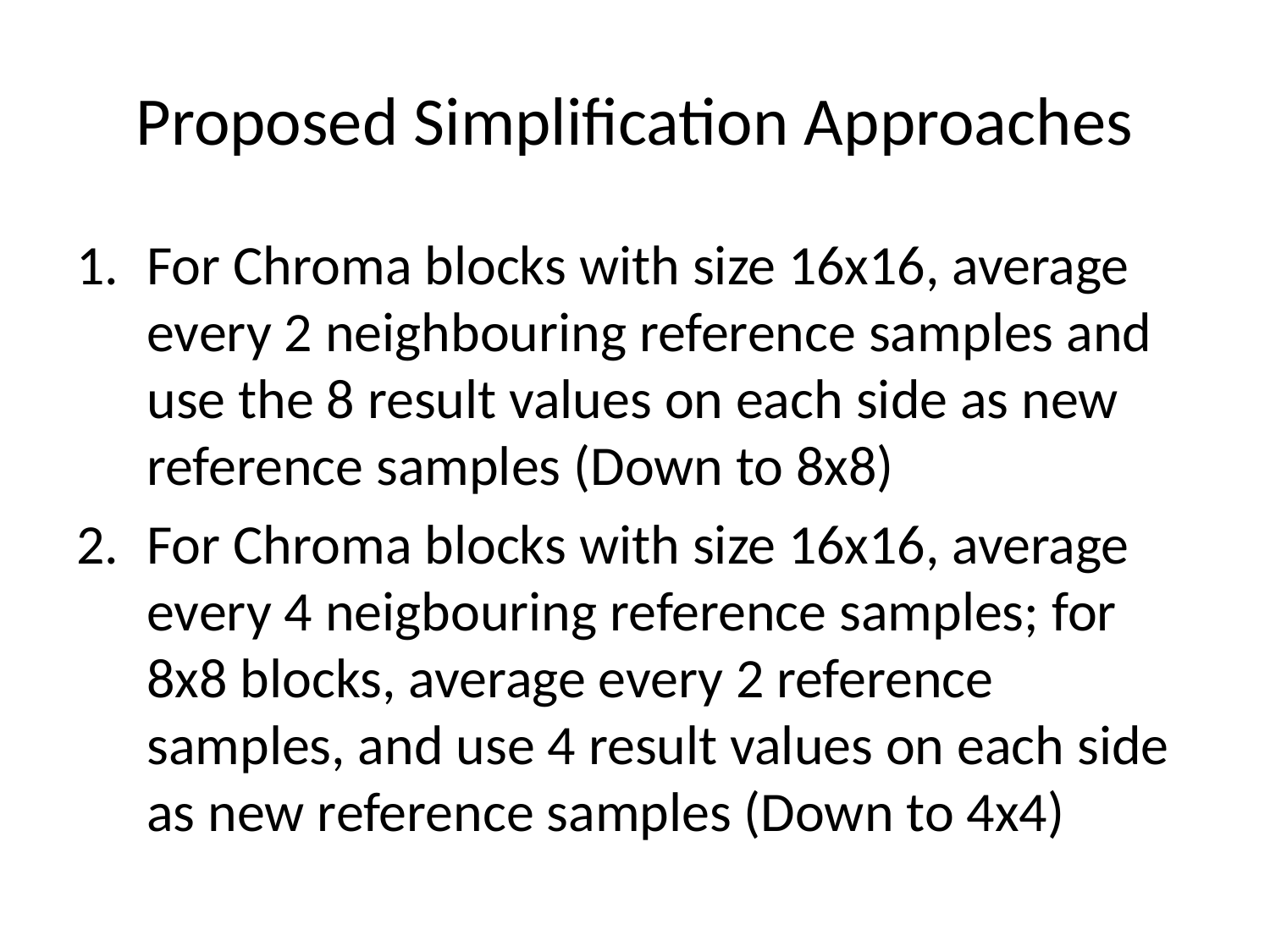

# Proposed Simplification Approaches
For Chroma blocks with size 16x16, average every 2 neighbouring reference samples and use the 8 result values on each side as new reference samples (Down to 8x8)
For Chroma blocks with size 16x16, average every 4 neigbouring reference samples; for 8x8 blocks, average every 2 reference samples, and use 4 result values on each side as new reference samples (Down to 4x4)